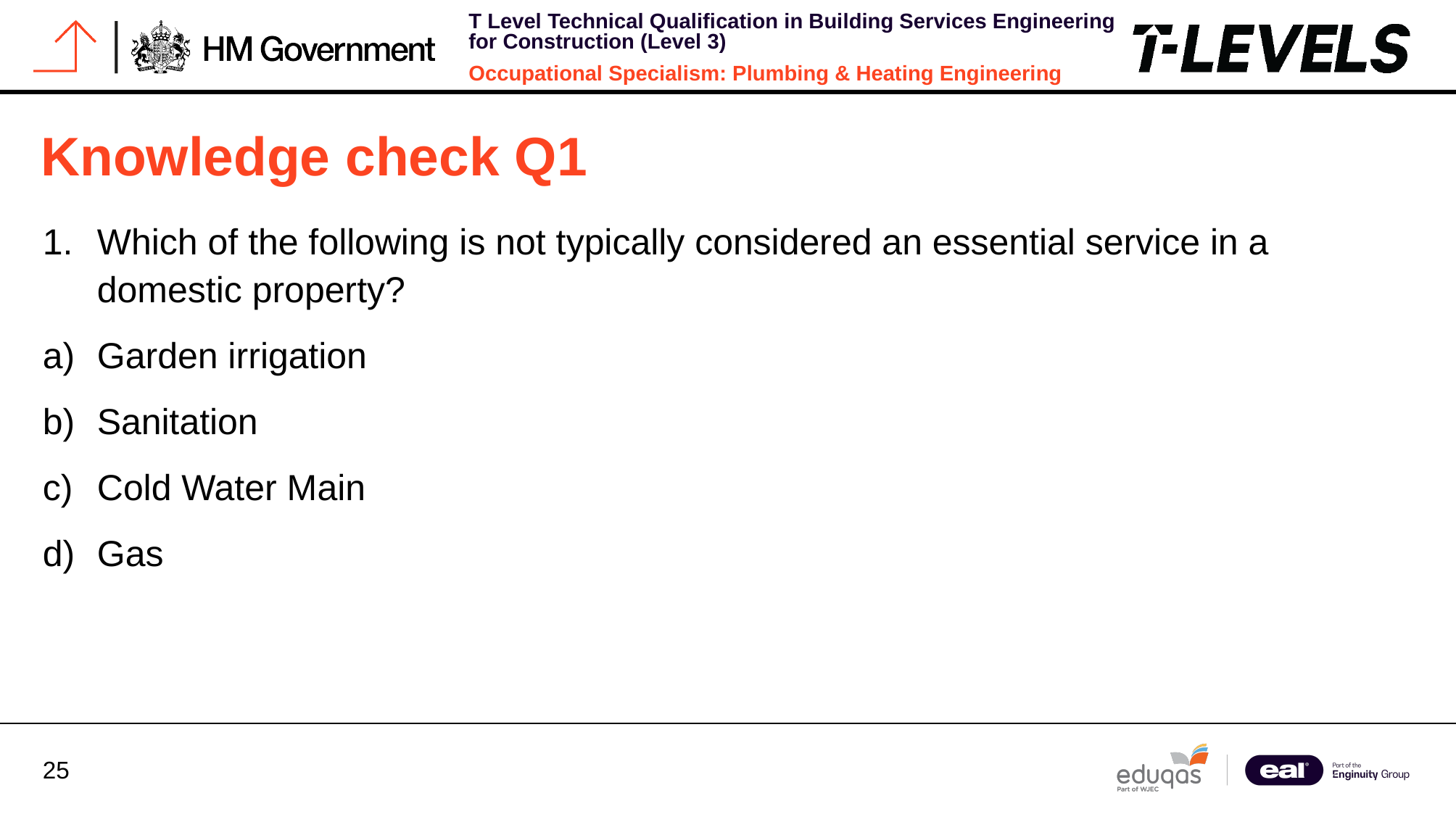

# Knowledge check Q1
Which of the following is not typically considered an essential service in a domestic property?
Garden irrigation
Sanitation
Cold Water Main
Gas